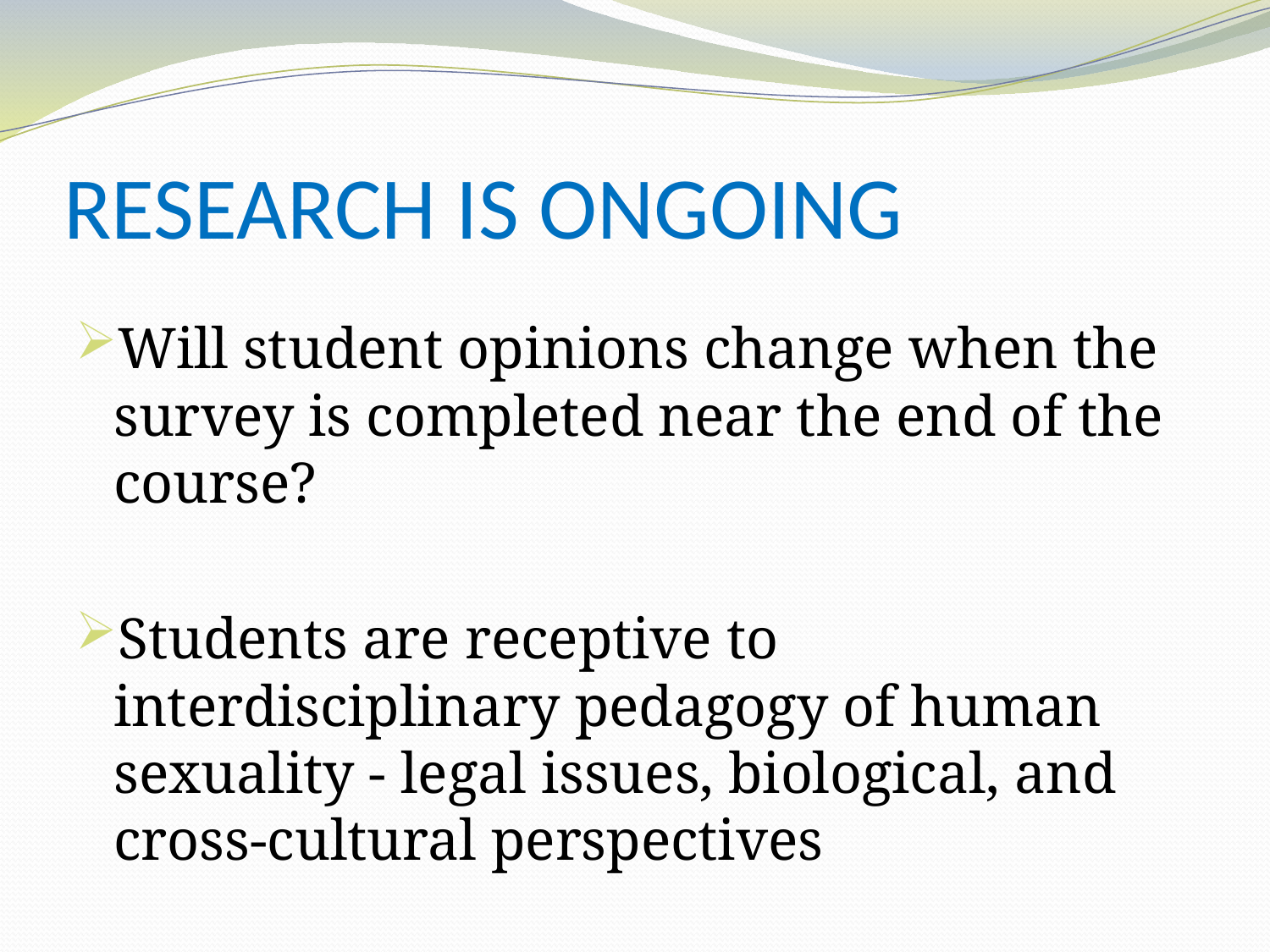

# RESEARCH IS ONGOING
Will student opinions change when the survey is completed near the end of the course?

Students are receptive to interdisciplinary pedagogy of human sexuality - legal issues, biological, and cross-cultural perspectives